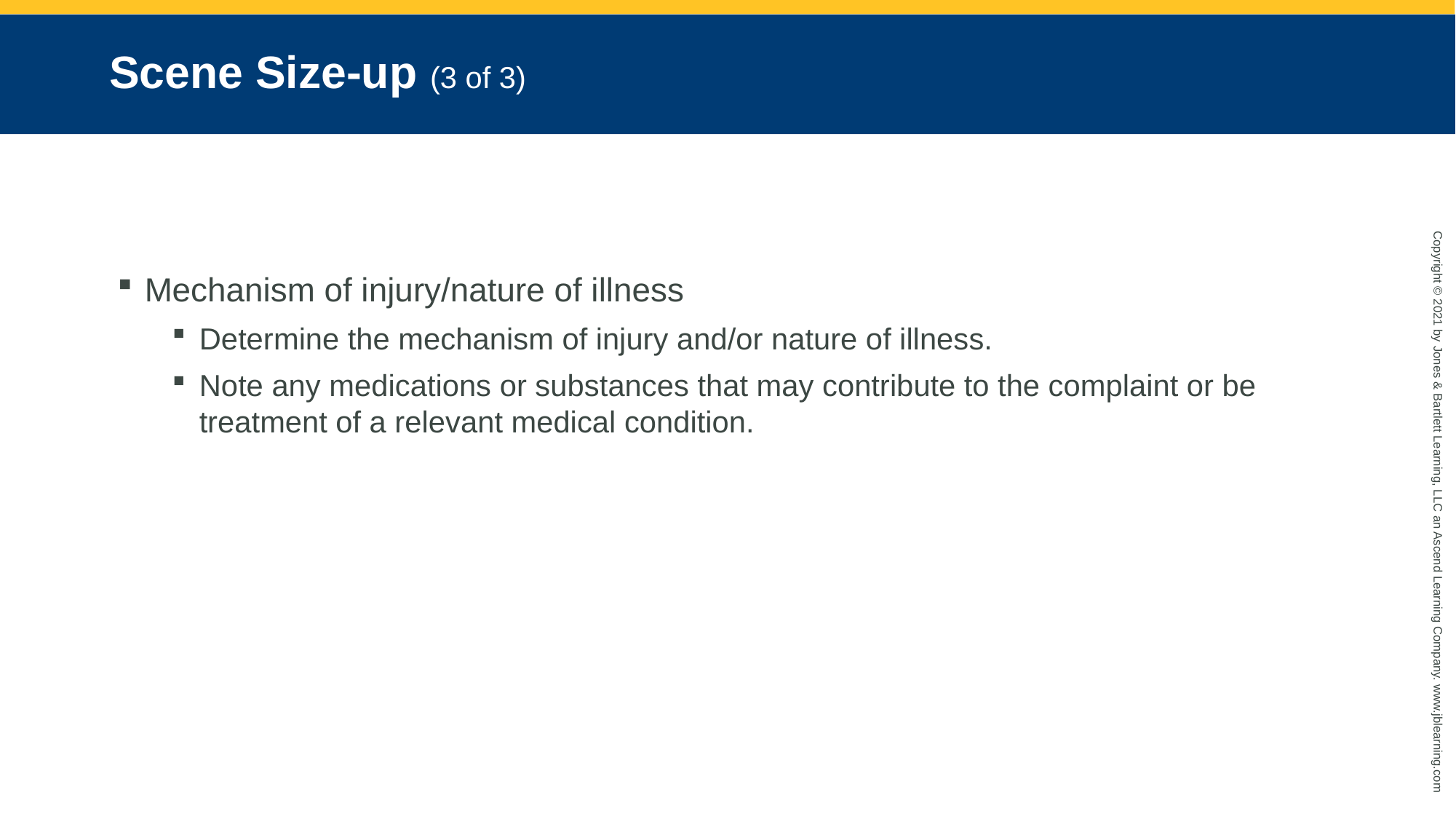

# Scene Size-up (3 of 3)
Mechanism of injury/nature of illness
Determine the mechanism of injury and/or nature of illness.
Note any medications or substances that may contribute to the complaint or be treatment of a relevant medical condition.